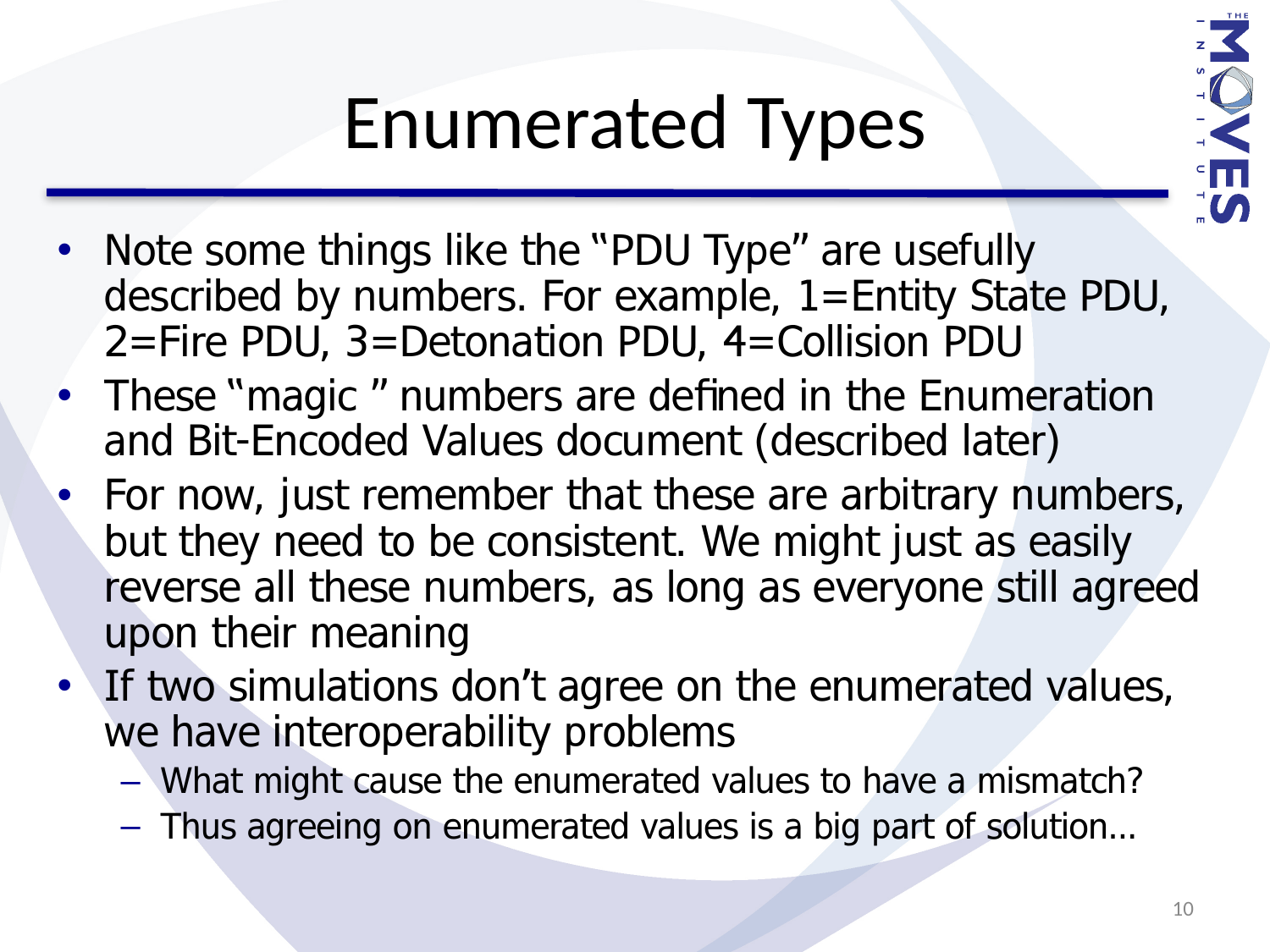

# Enumerated Types
Note some things like the “PDU Type” are usefully described by numbers. For example, 1=Entity State PDU, 2=Fire PDU, 3=Detonation PDU, 4=Collision PDU
These “magic ” numbers are defined in the Enumeration and Bit-Encoded Values document (described later)
For now, just remember that these are arbitrary numbers, but they need to be consistent. We might just as easily reverse all these numbers, as long as everyone still agreed upon their meaning
If two simulations don’t agree on the enumerated values, we have interoperability problems
What might cause the enumerated values to have a mismatch?
Thus agreeing on enumerated values is a big part of solution…

10